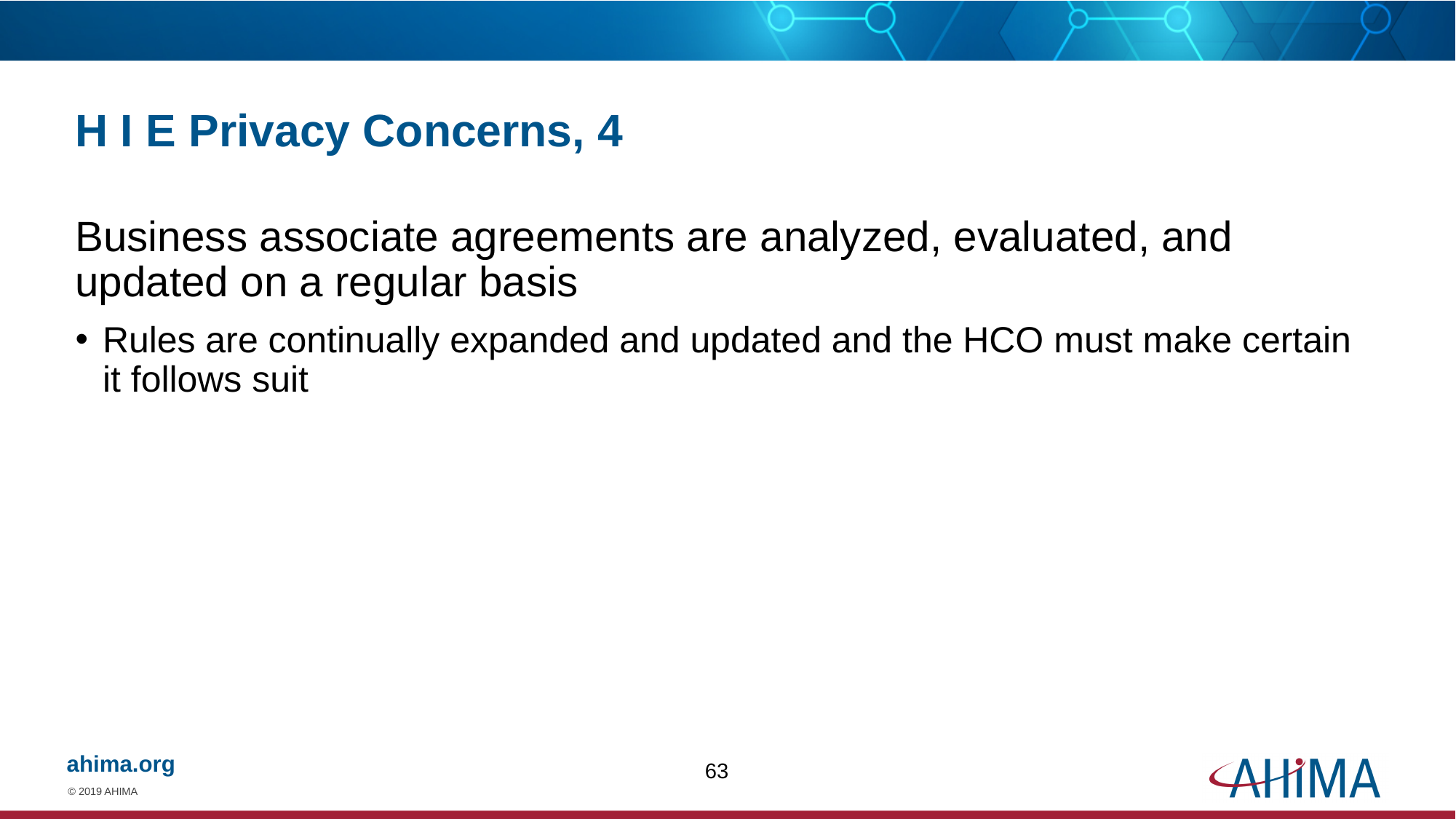

# H I E Privacy Concerns, 4
Business associate agreements are analyzed, evaluated, and updated on a regular basis
Rules are continually expanded and updated and the HCO must make certain it follows suit